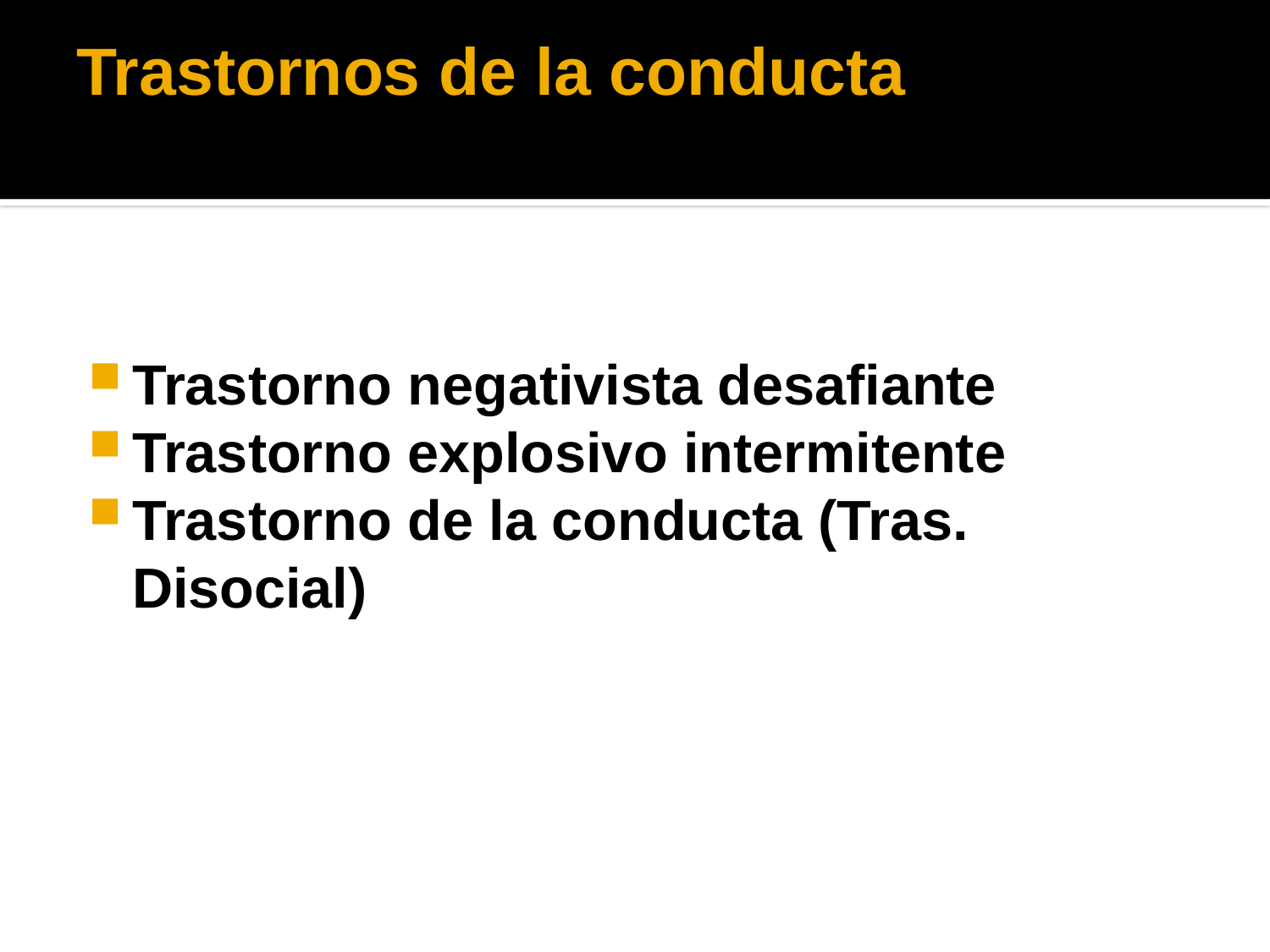

# Trastornos de la conducta
Trastorno negativista desafiante
Trastorno explosivo intermitente
Trastorno de la conducta (Tras. Disocial)